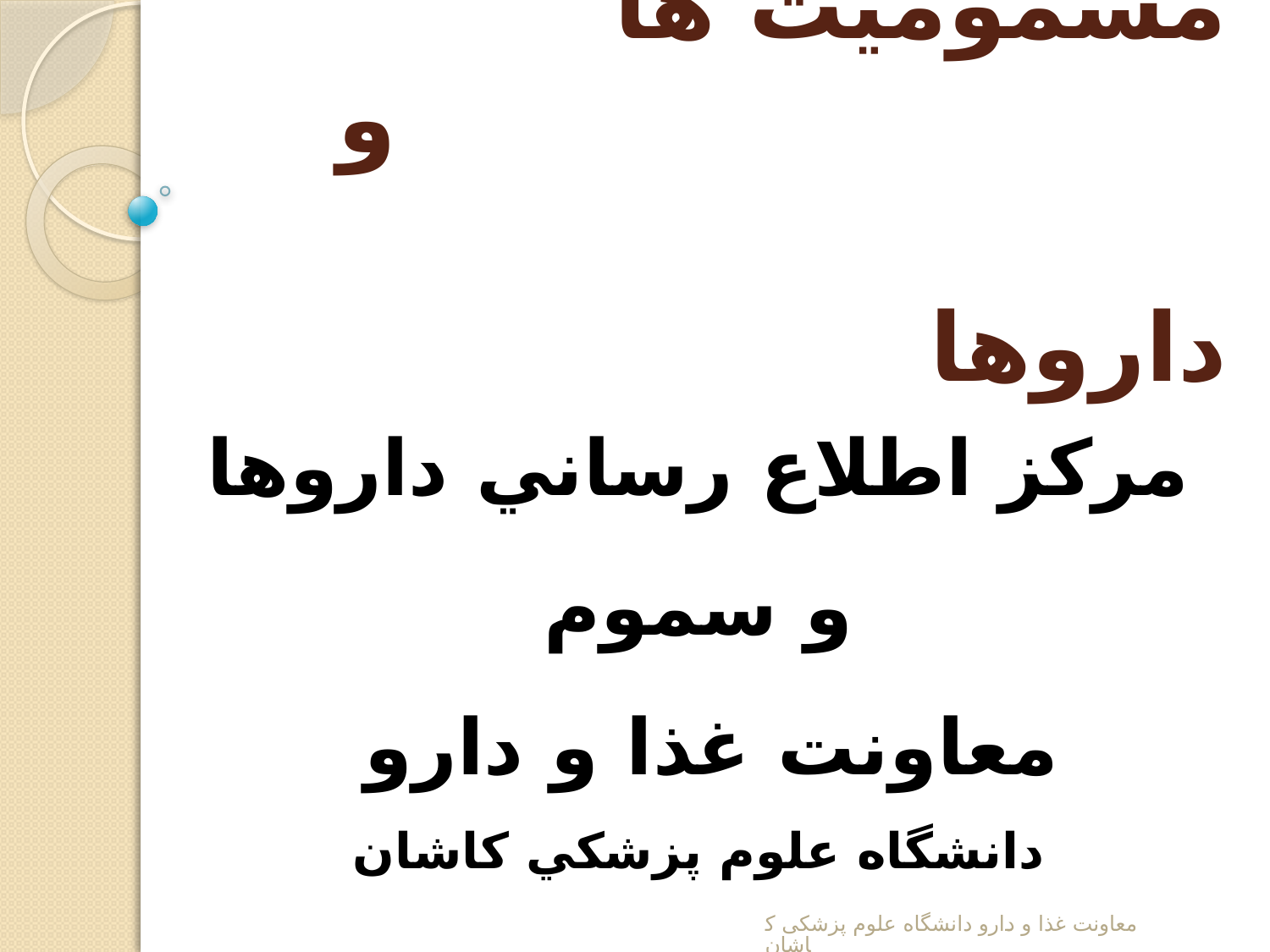

# مسمومیت ها و داروها
مركز اطلاع رساني داروها و سموم
معاونت غذا و دارو
دانشگاه علوم پزشكي كاشان
معاونت غذا و دارو دانشگاه علوم پزشکی کاشان